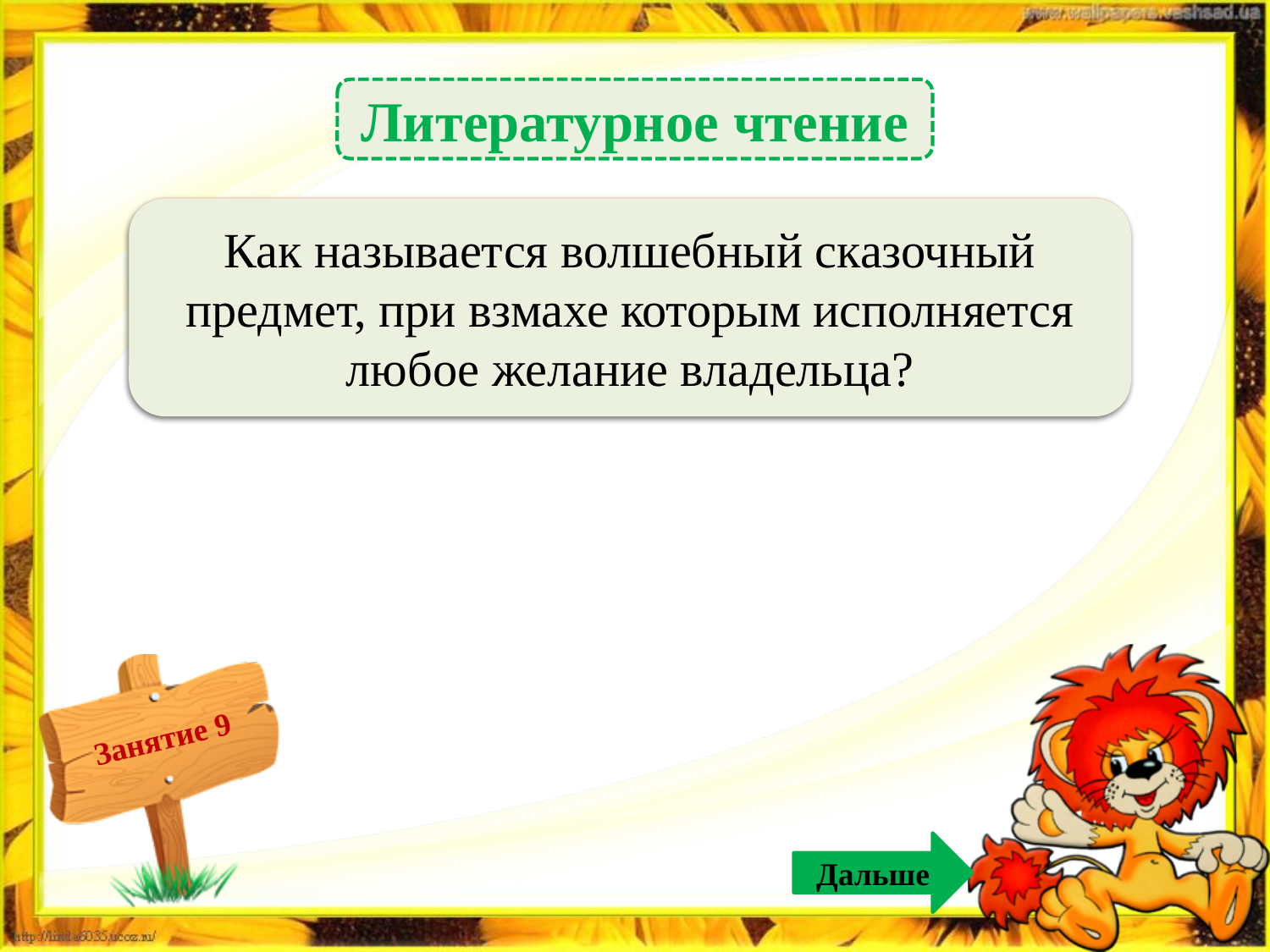

Литературное чтение
 Волшебная палочка – 1б.
Как называется волшебный сказочный предмет, при взмахе которым исполняется любое желание владельца?

Дальше